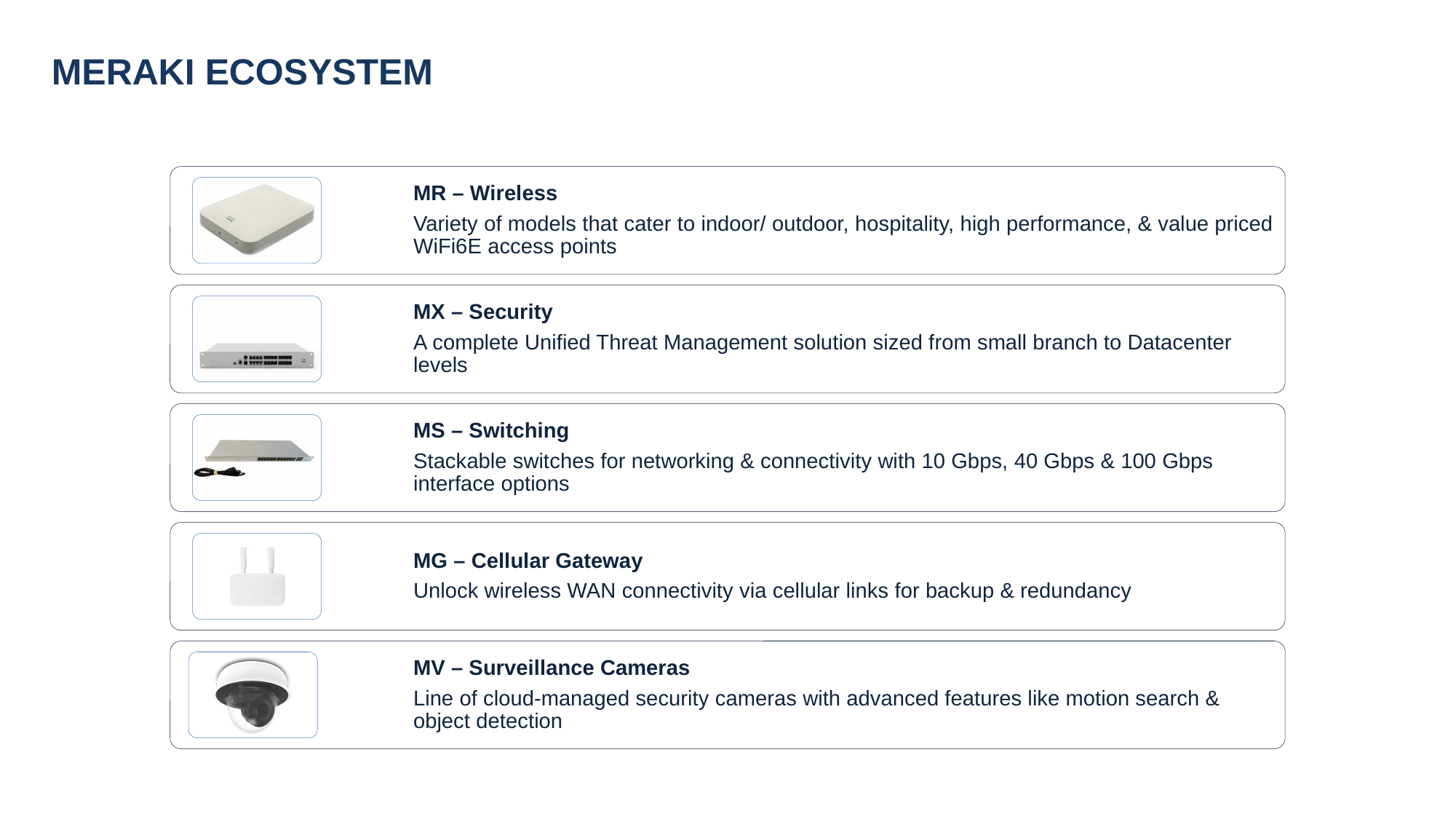

# Meraki Ecosystem
MR – Wireless
Variety of models that cater to indoor/ outdoor, hospitality, high performance, & value priced WiFi6E access points
MX – Security
A complete Unified Threat Management solution sized from small branch to Datacenter levels
MS – Switching
Stackable switches for networking & connectivity with 10 Gbps, 40 Gbps & 100 Gbps interface options
MG – Cellular Gateway
Unlock wireless WAN connectivity via cellular links for backup & redundancy
MV – Surveillance Cameras
Line of cloud-managed security cameras with advanced features like motion search & object detection